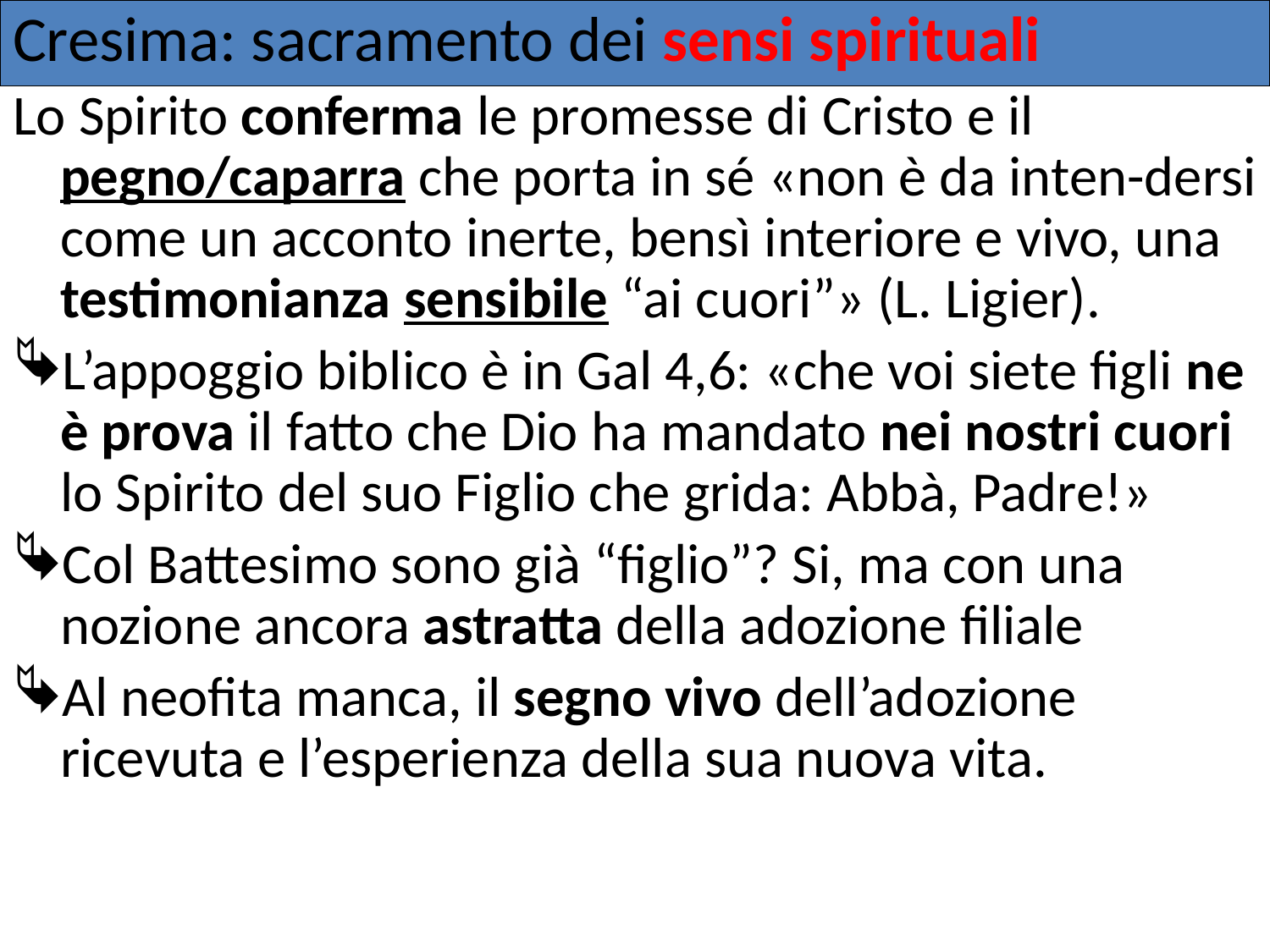

Cresima: sacramento dei sensi spirituali
Lo Spirito conferma le promesse di Cristo e il pegno/caparra che porta in sé «non è da inten-dersi come un acconto inerte, bensì interiore e vivo, una testimonianza sensibile “ai cuori”» (L. Ligier).
L’appoggio biblico è in Gal 4,6: «che voi siete figli ne è prova il fatto che Dio ha mandato nei nostri cuori lo Spirito del suo Figlio che grida: Abbà, Padre!»
Col Battesimo sono già “figlio”? Si, ma con una nozione ancora astratta della adozione filiale
Al neofita manca, il segno vivo dell’adozione ricevuta e l’esperienza della sua nuova vita.